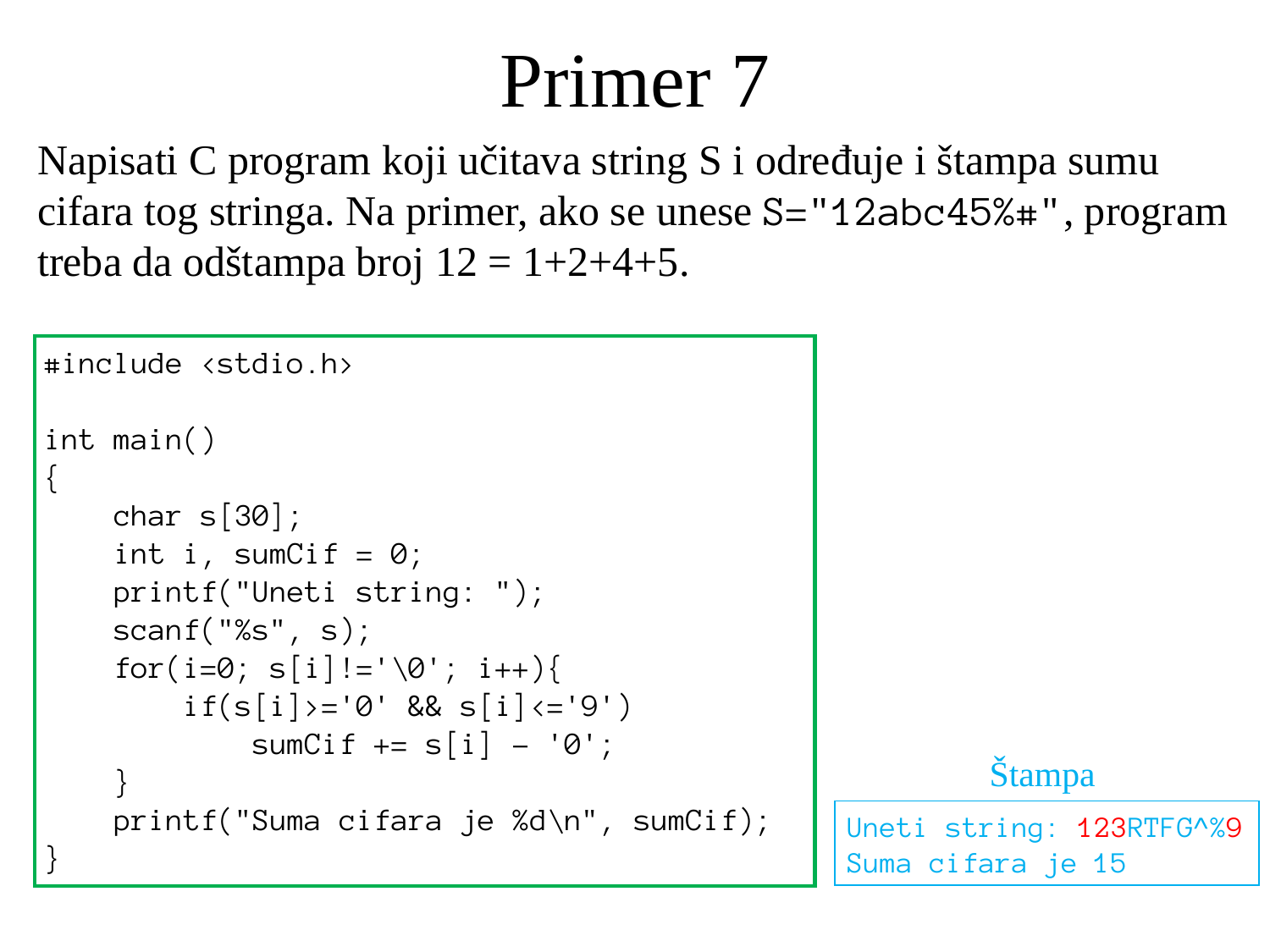

# Primer 7
Napisati C program koji učitava string S i određuje i štampa sumu cifara tog stringa. Na primer, ako se unese S="12abc45%#", program treba da odštampa broj 12 = 1+2+4+5.
#include <stdio.h>

int main()
{
    char s[30];
    int i, sumCif = 0;
    printf("Uneti string: ");
    scanf("%s", s);
    for(i=0; s[i]!='\0'; i++){
        if(s[i]>='0' && s[i]<='9')
            sumCif += s[i] - '0';
    }
    printf("Suma cifara je %d\n", sumCif);
}
Štampa
Uneti string: 123RTFG^%9
Suma cifara je 15